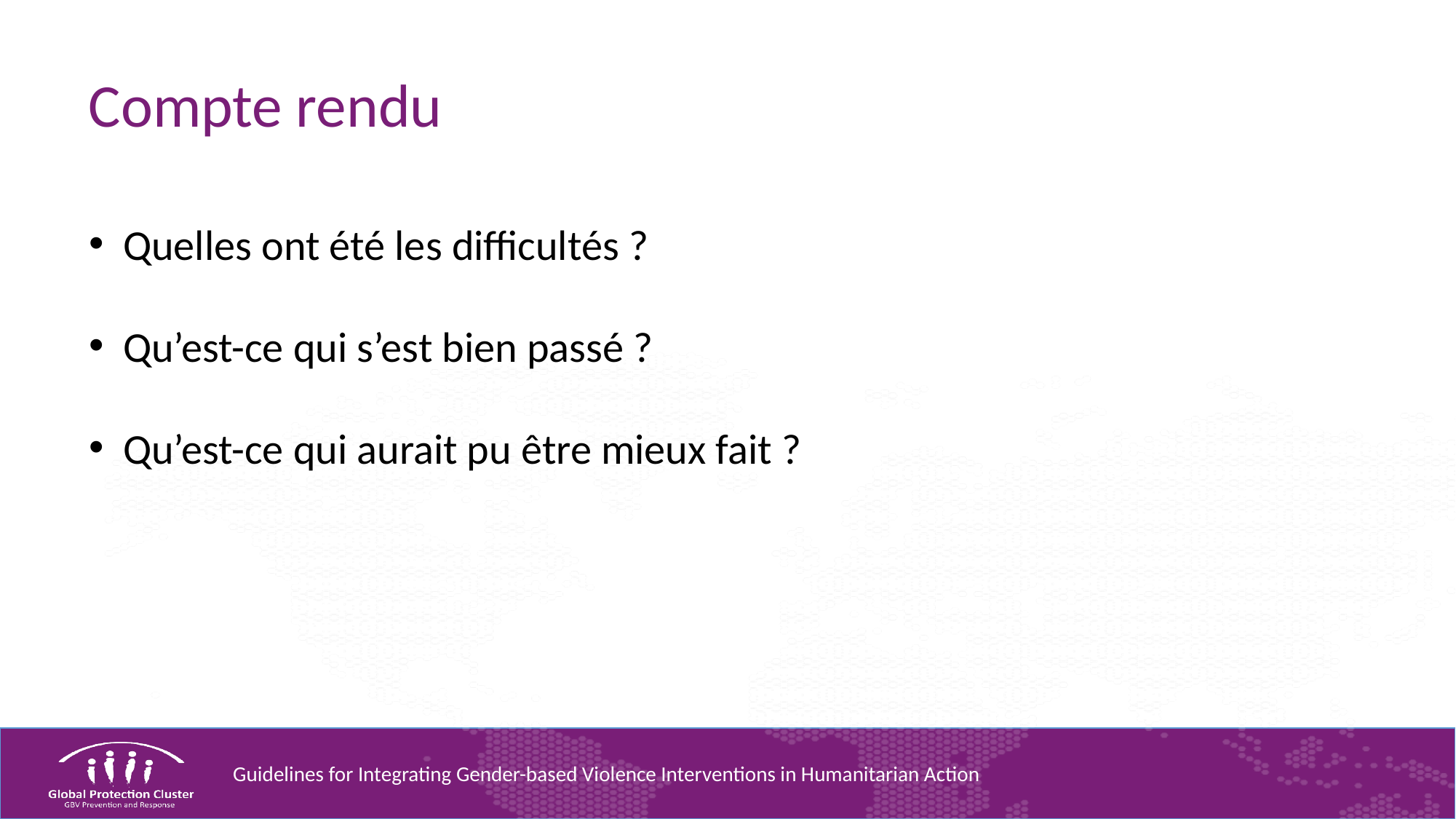

# Compte rendu
Quelles ont été les difficultés ?

Qu’est-ce qui s’est bien passé ?

Qu’est-ce qui aurait pu être mieux fait ?